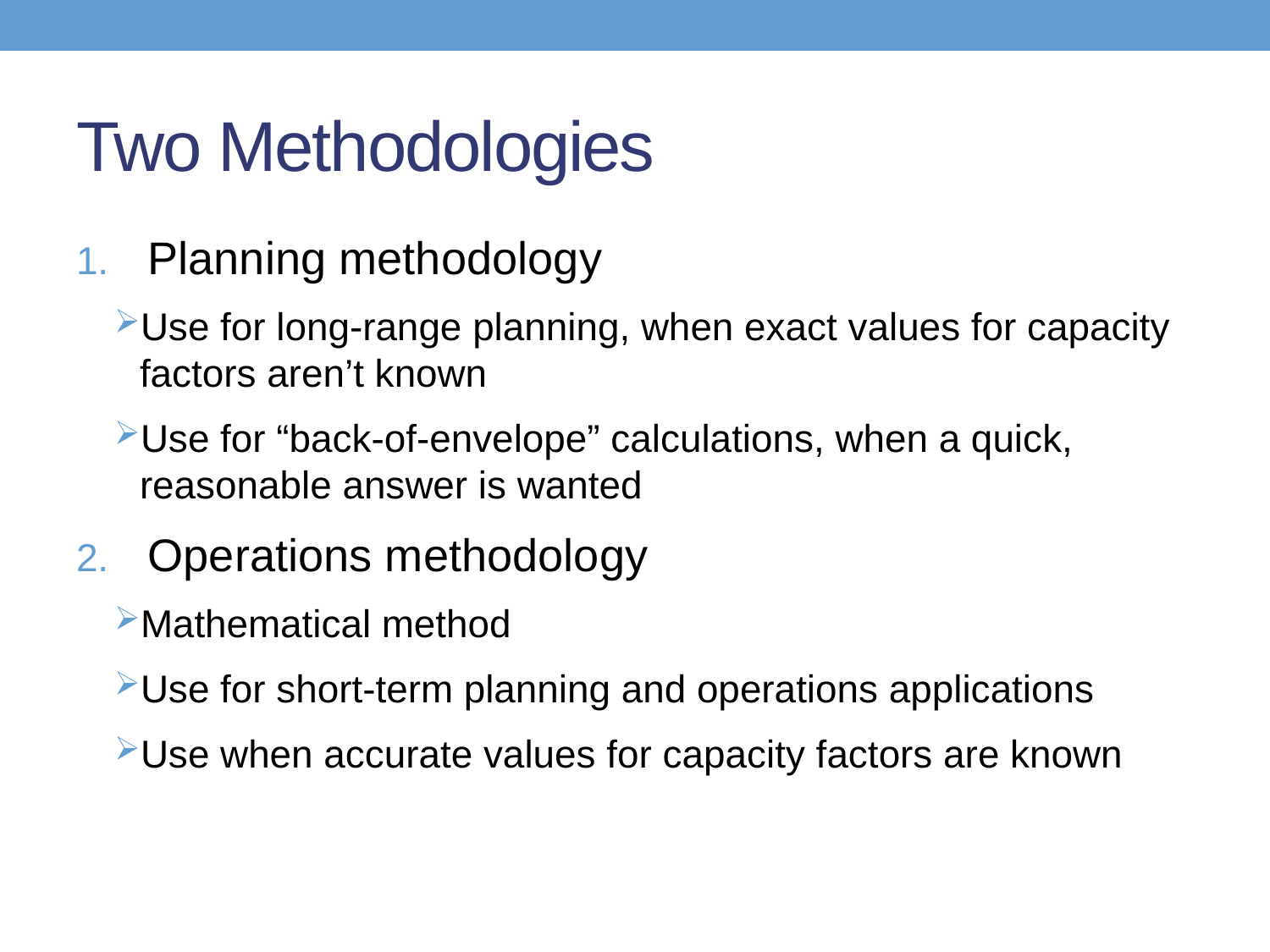

# Two Methodologies
Planning methodology
Use for long-range planning, when exact values for capacity factors aren’t known
Use for “back-of-envelope” calculations, when a quick, reasonable answer is wanted
Operations methodology
Mathematical method
Use for short-term planning and operations applications
Use when accurate values for capacity factors are known